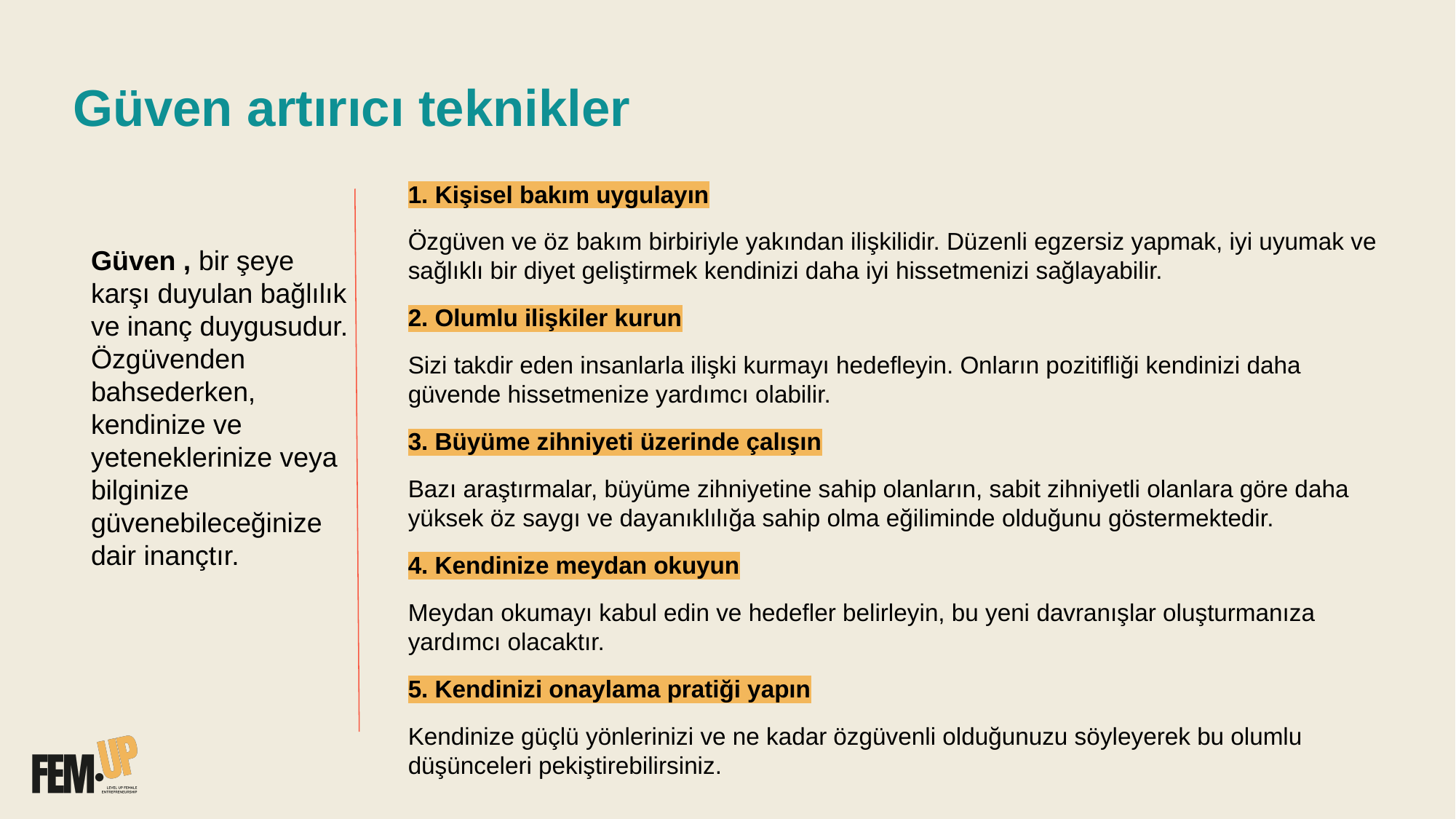

# Güven artırıcı teknikler
1. Kişisel bakım uygulayın
Özgüven ve öz bakım birbiriyle yakından ilişkilidir. Düzenli egzersiz yapmak, iyi uyumak ve sağlıklı bir diyet geliştirmek kendinizi daha iyi hissetmenizi sağlayabilir.
2. Olumlu ilişkiler kurun
Sizi takdir eden insanlarla ilişki kurmayı hedefleyin. Onların pozitifliği kendinizi daha güvende hissetmenize yardımcı olabilir.
3. Büyüme zihniyeti üzerinde çalışın
Bazı araştırmalar, büyüme zihniyetine sahip olanların, sabit zihniyetli olanlara göre daha yüksek öz saygı ve dayanıklılığa sahip olma eğiliminde olduğunu göstermektedir.
4. Kendinize meydan okuyun
Meydan okumayı kabul edin ve hedefler belirleyin, bu yeni davranışlar oluşturmanıza yardımcı olacaktır.
5. Kendinizi onaylama pratiği yapın
Kendinize güçlü yönlerinizi ve ne kadar özgüvenli olduğunuzu söyleyerek bu olumlu düşünceleri pekiştirebilirsiniz.
Güven , bir şeye karşı duyulan bağlılık ve inanç duygusudur. Özgüvenden bahsederken, kendinize ve yeteneklerinize veya bilginize güvenebileceğinize dair inançtır.